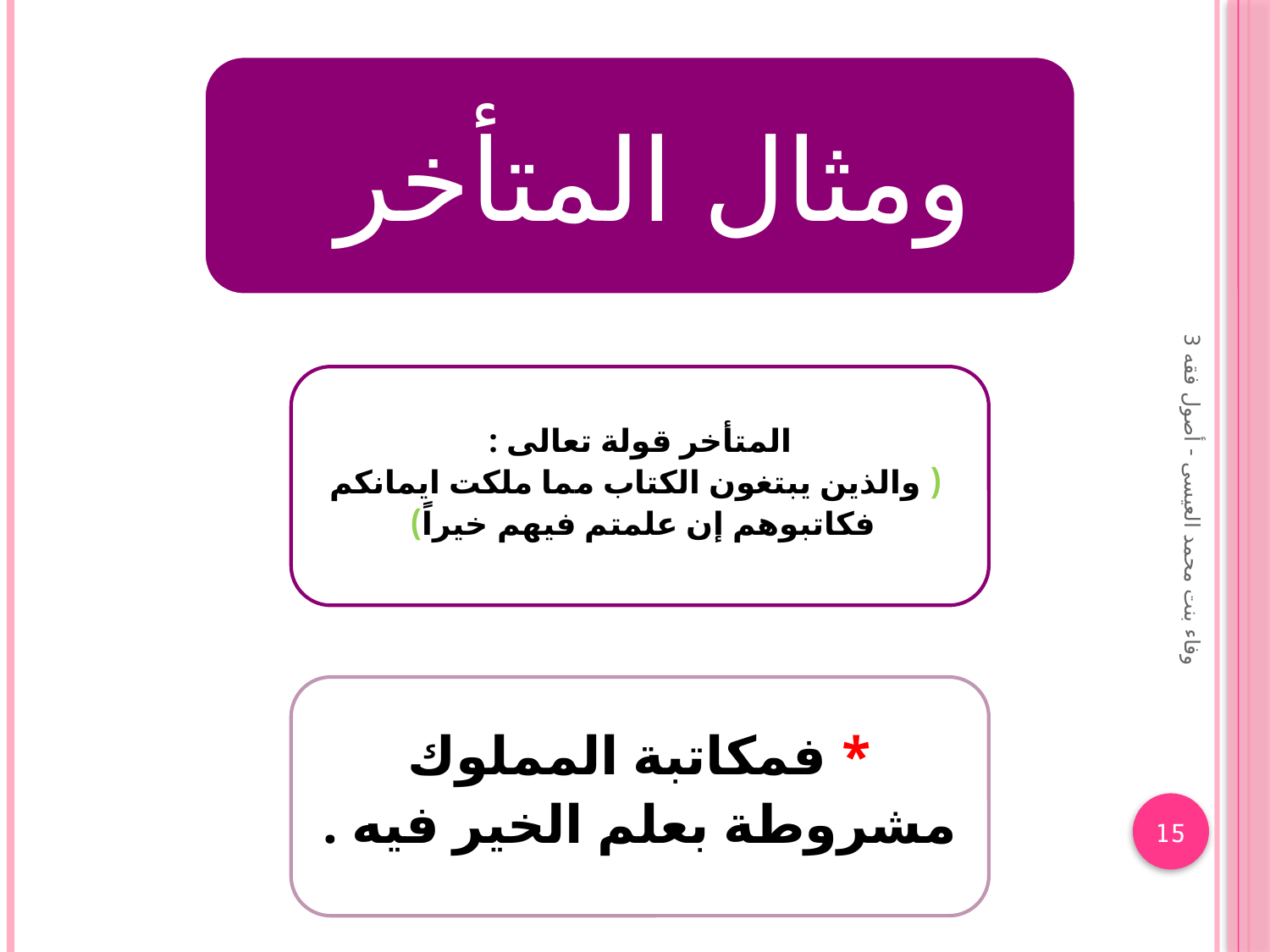

ومثال المتأخر
المتأخر قولة تعالى :
 ( والذين يبتغون الكتاب مما ملكت ايمانكم فكاتبوهم إن علمتم فيهم خيراً)
* فمكاتبة المملوك مشروطة بعلم الخير فيه .
وفاء بنت محمد العيسى - أصول فقه 3
15